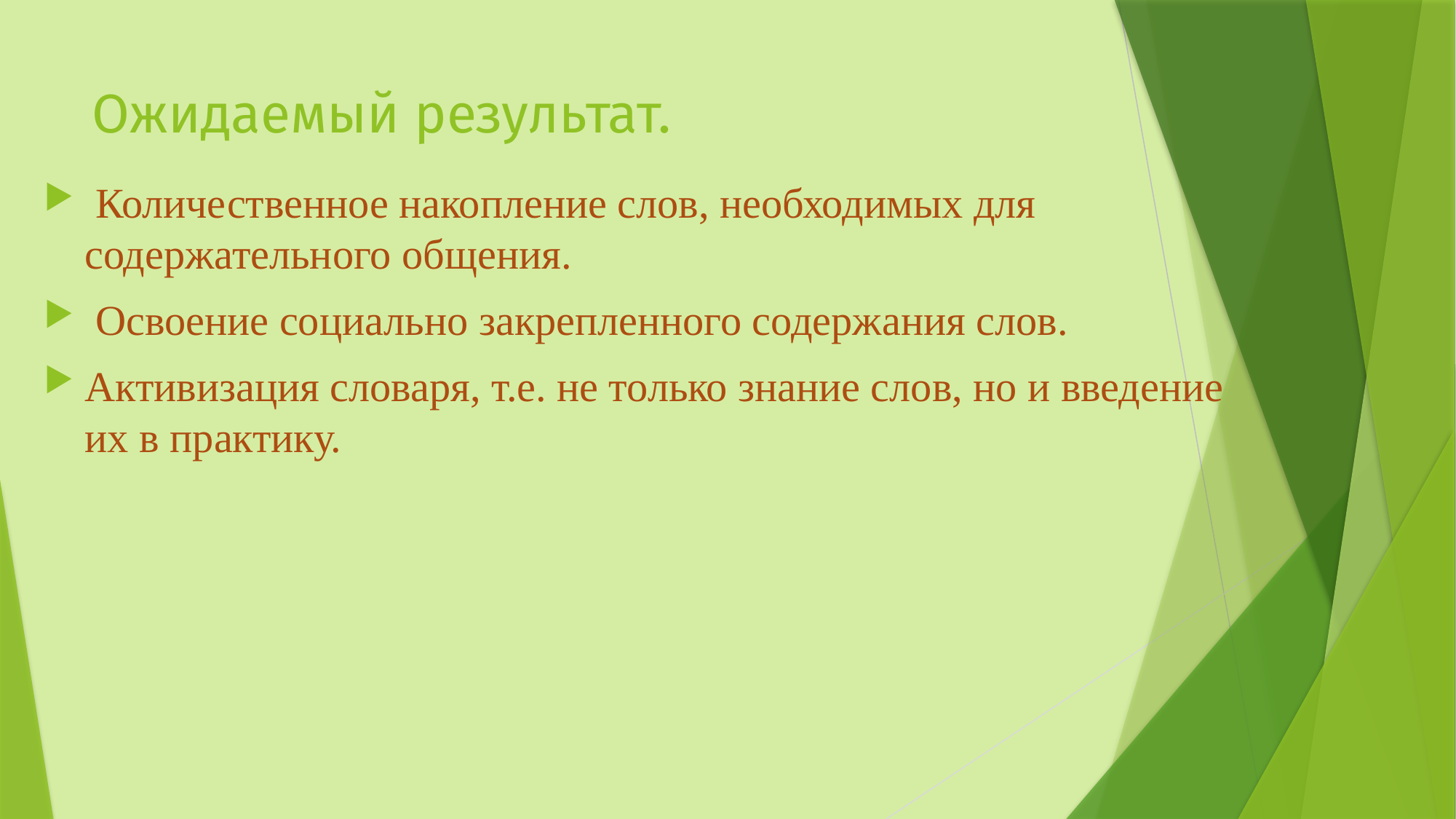

# Ожидаемый результат.
 Количественное накопление слов, необходимых для содержательного общения.
 Освоение социально закрепленного содержания слов.
Активизация словаря, т.е. не только знание слов, но и введение их в практику.